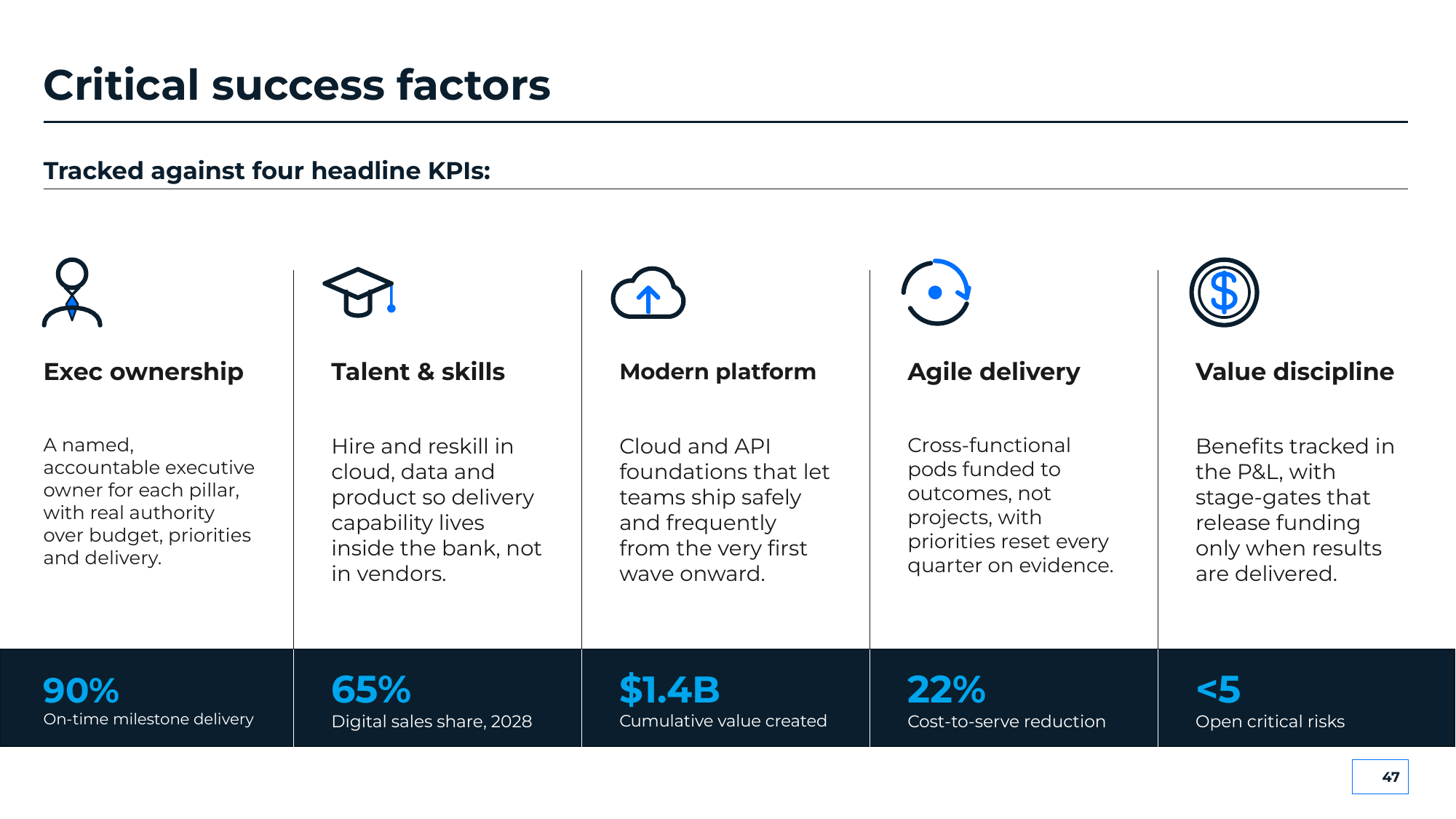

# Critical success factors
Tracked against four headline KPIs:

Exec ownership
Talent & skills
Modern platform
Agile delivery
Value discipline

A named, accountable executive owner for each pillar, with real authority over budget, priorities and delivery.

Hire and reskill in cloud, data and product so delivery capability lives inside the bank, not in vendors.

Cloud and API foundations that let teams ship safely and frequently from the very first wave onward.

Cross-functional pods funded to outcomes, not projects, with priorities reset every quarter on evidence.

Benefits tracked in the P&L, with stage-gates that release funding only when results are delivered.

90%
On-time milestone delivery
65%
Digital sales share, 2028
$1.4B
Cumulative value created
22%
Cost-to-serve reduction
<5
Open critical risks
47